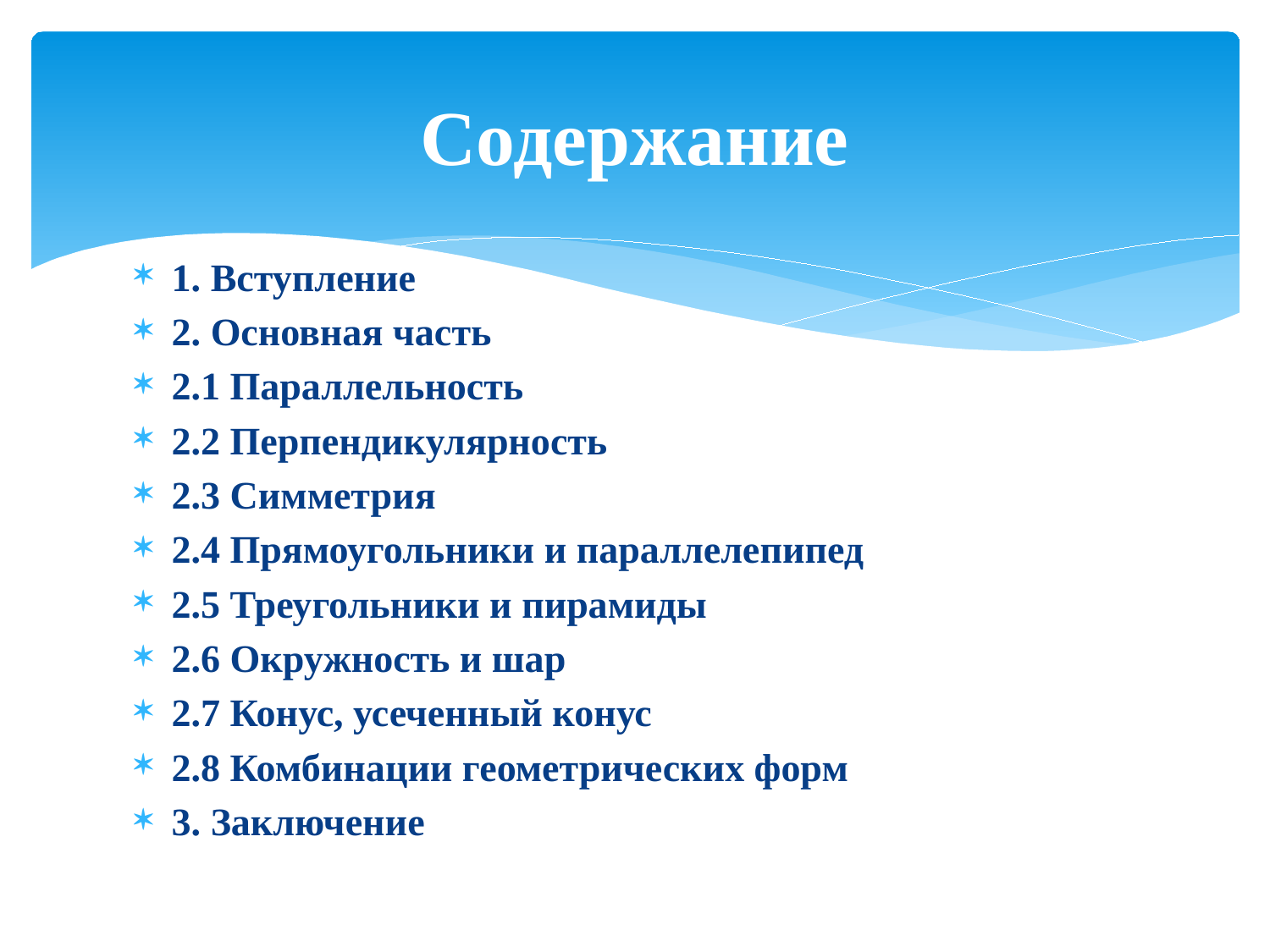

# Содержание
1. Вступление
2. Основная часть
2.1 Параллельность
2.2 Перпендикулярность
2.3 Симметрия
2.4 Прямоугольники и параллелепипед
2.5 Треугольники и пирамиды
2.6 Окружность и шар
2.7 Конус, усеченный конус
2.8 Комбинации геометрических форм
3. Заключение